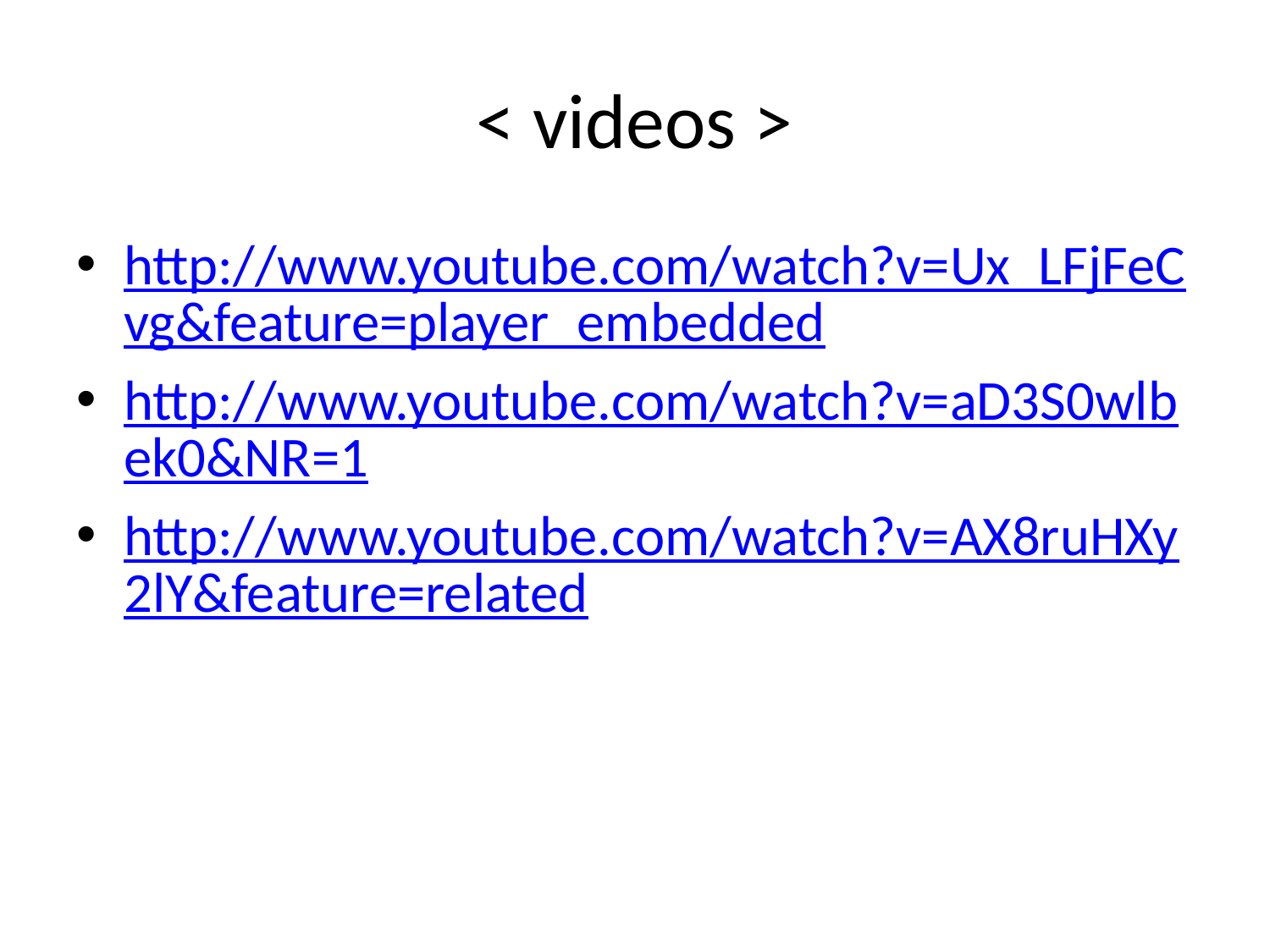

# < videos >
http://www.youtube.com/watch?v=Ux_LFjFeCvg&feature=player_embedded
http://www.youtube.com/watch?v=aD3S0wlbek0&NR=1
http://www.youtube.com/watch?v=AX8ruHXy2lY&feature=related